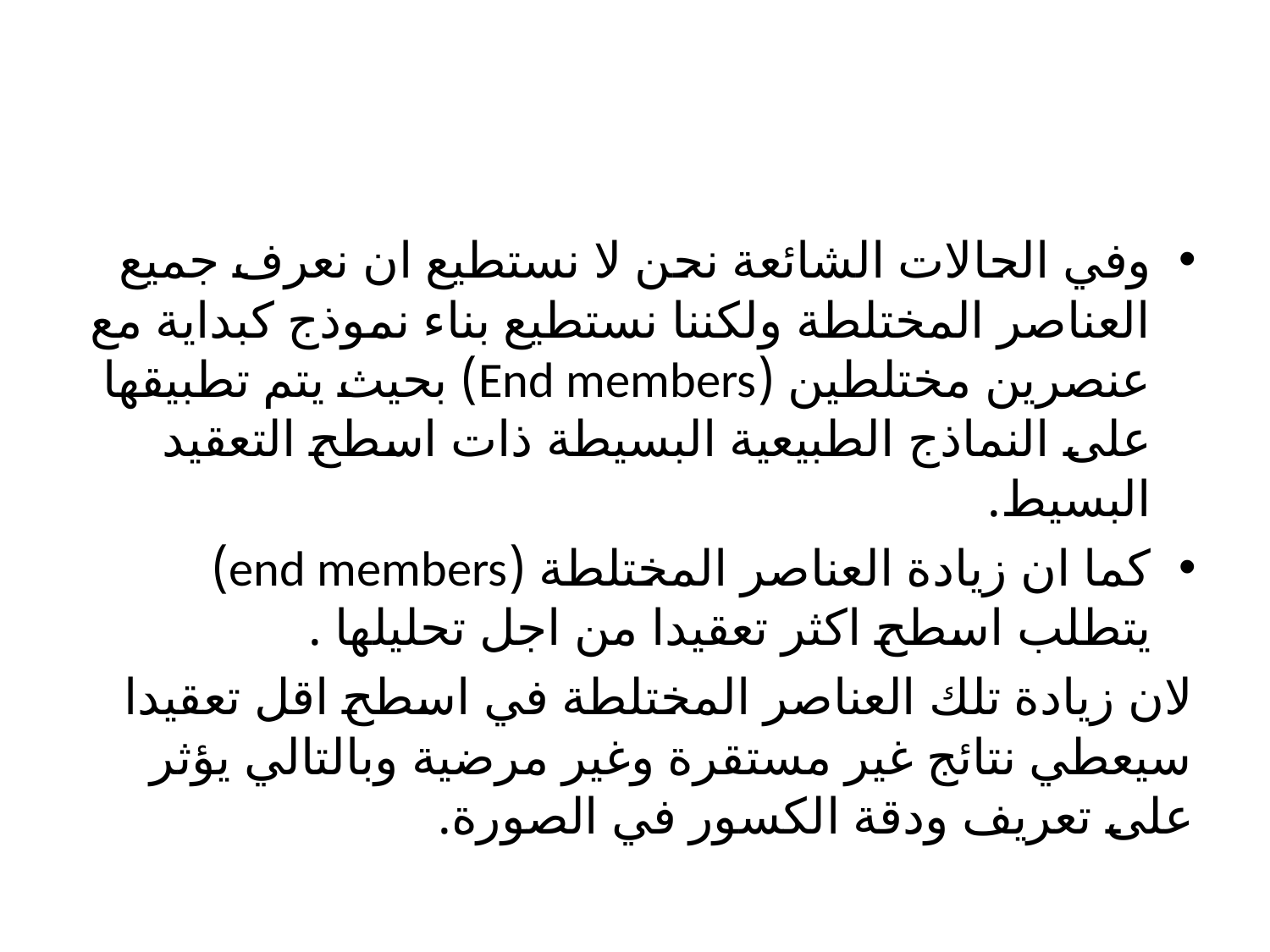

وفي الحالات الشائعة نحن لا نستطيع ان نعرف جميع العناصر المختلطة ولكننا نستطيع بناء نموذج كبداية مع عنصرين مختلطين (End members) بحيث يتم تطبيقها على النماذج الطبيعية البسيطة ذات اسطح التعقيد البسيط.
كما ان زيادة العناصر المختلطة (end members) يتطلب اسطح اكثر تعقيدا من اجل تحليلها .
لان زيادة تلك العناصر المختلطة في اسطح اقل تعقيدا سيعطي نتائج غير مستقرة وغير مرضية وبالتالي يؤثر على تعريف ودقة الكسور في الصورة.